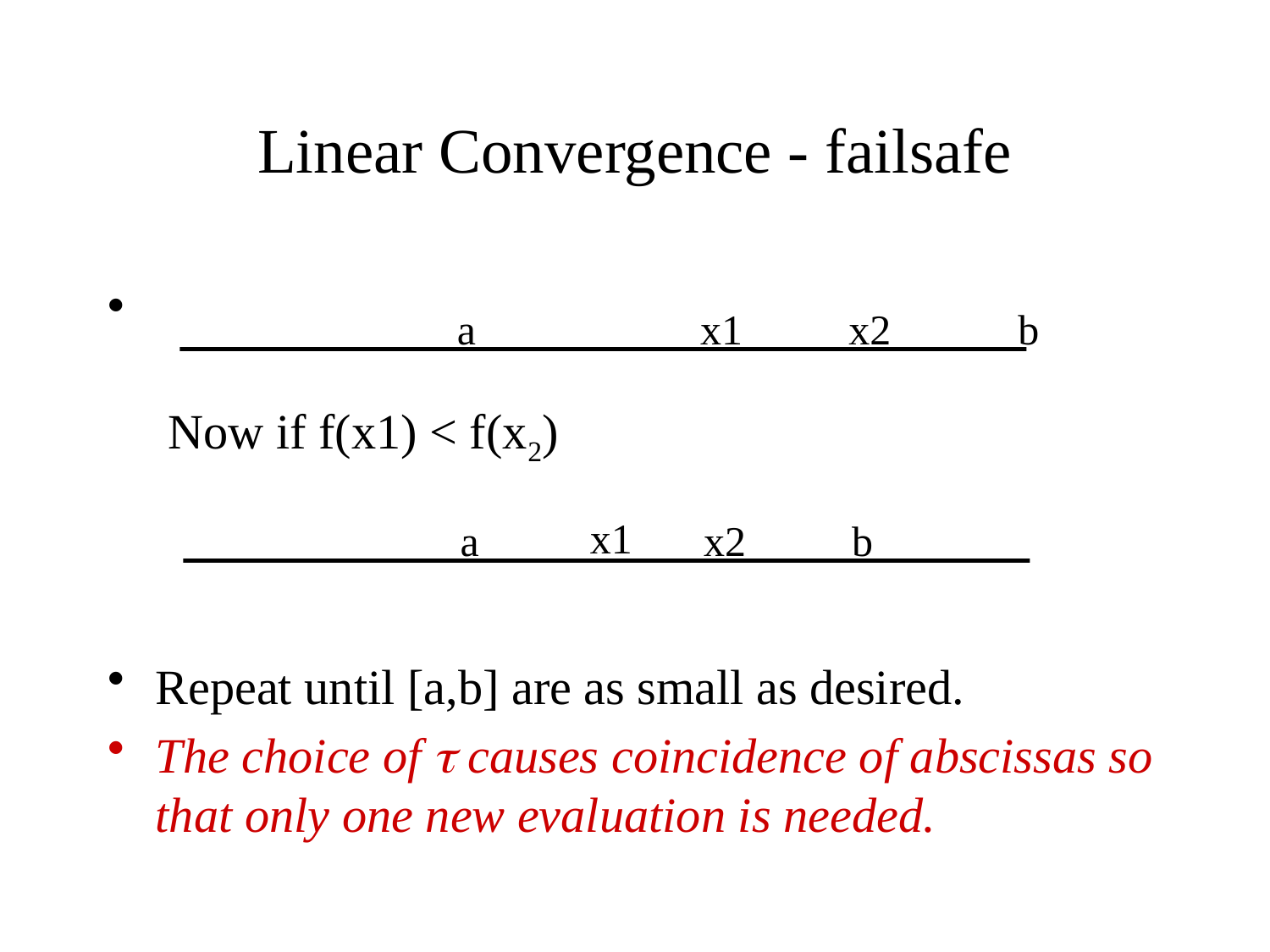

# Linear Convergence - failsafe
 Now if f(x1) < f(x2)
Repeat until [a,b] are as small as desired.
The choice of τ causes coincidence of abscissas so that only one new evaluation is needed.

a
x1
b

x2
x1

a
x2

b